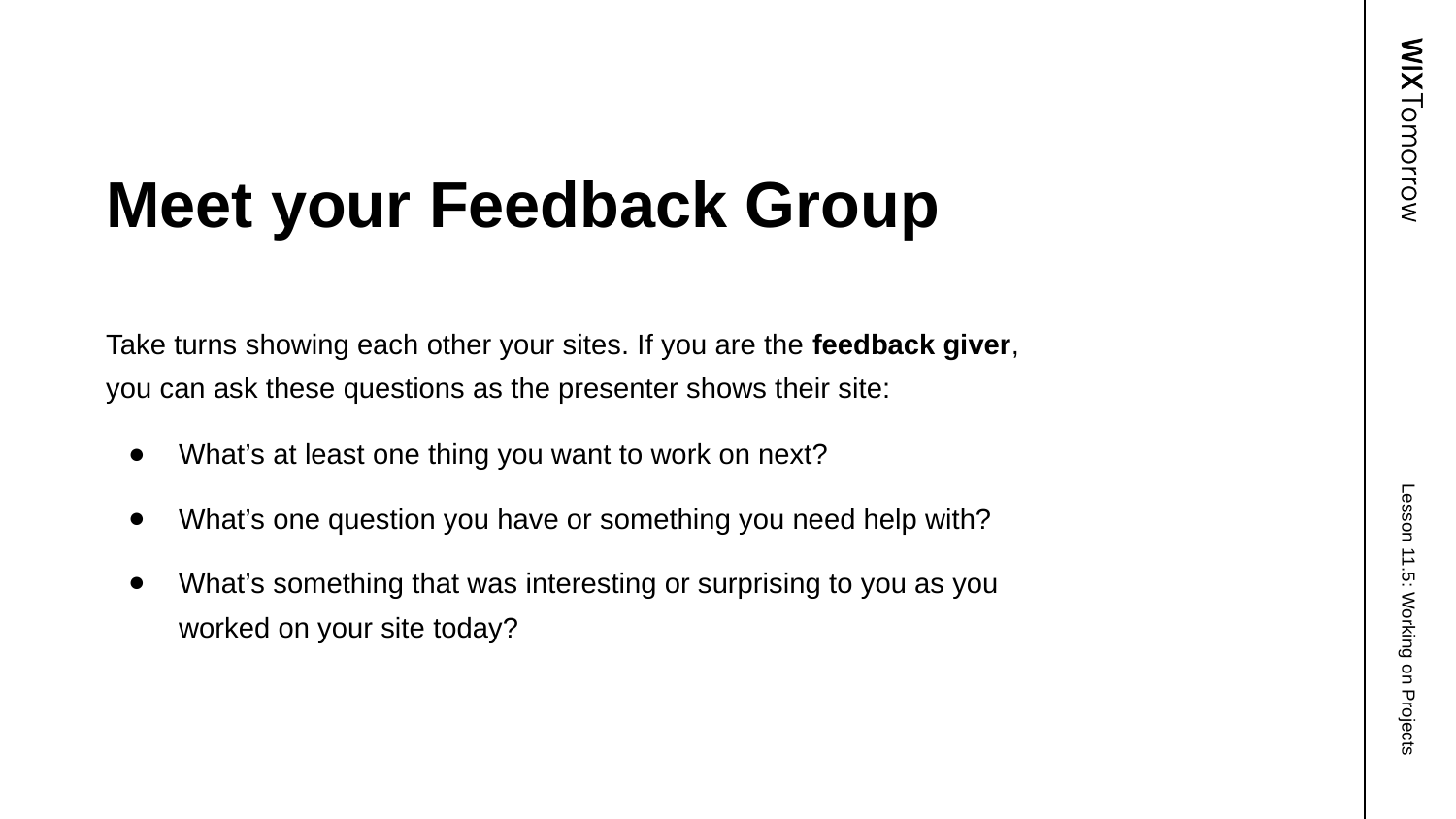

# Meet your Feedback Group
Take turns showing each other your sites. If you are the feedback giver, you can ask these questions as the presenter shows their site:
What’s at least one thing you want to work on next?
What’s one question you have or something you need help with?
What’s something that was interesting or surprising to you as you worked on your site today?